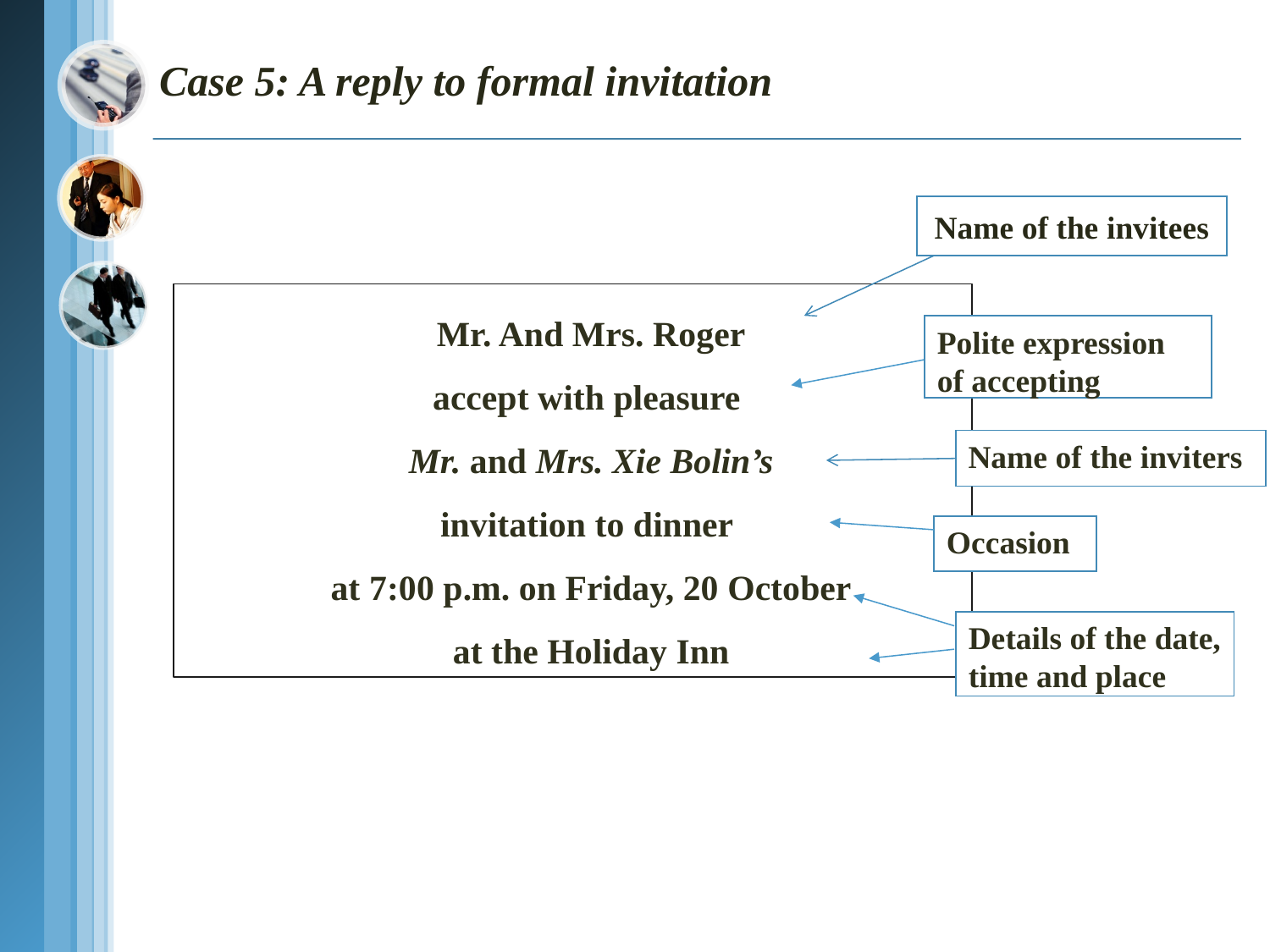

Case 5: A reply to formal invitation

Name of the invitees
Mr. And Mrs. Roger
accept with pleasure
Mr. and Mrs. Xie Bolin’s
invitation to dinner
at 7:00 p.m. on Friday, 20 October
at the Holiday Inn
Polite expression of accepting
Name of the inviters
Occasion
Details of the date, time and place